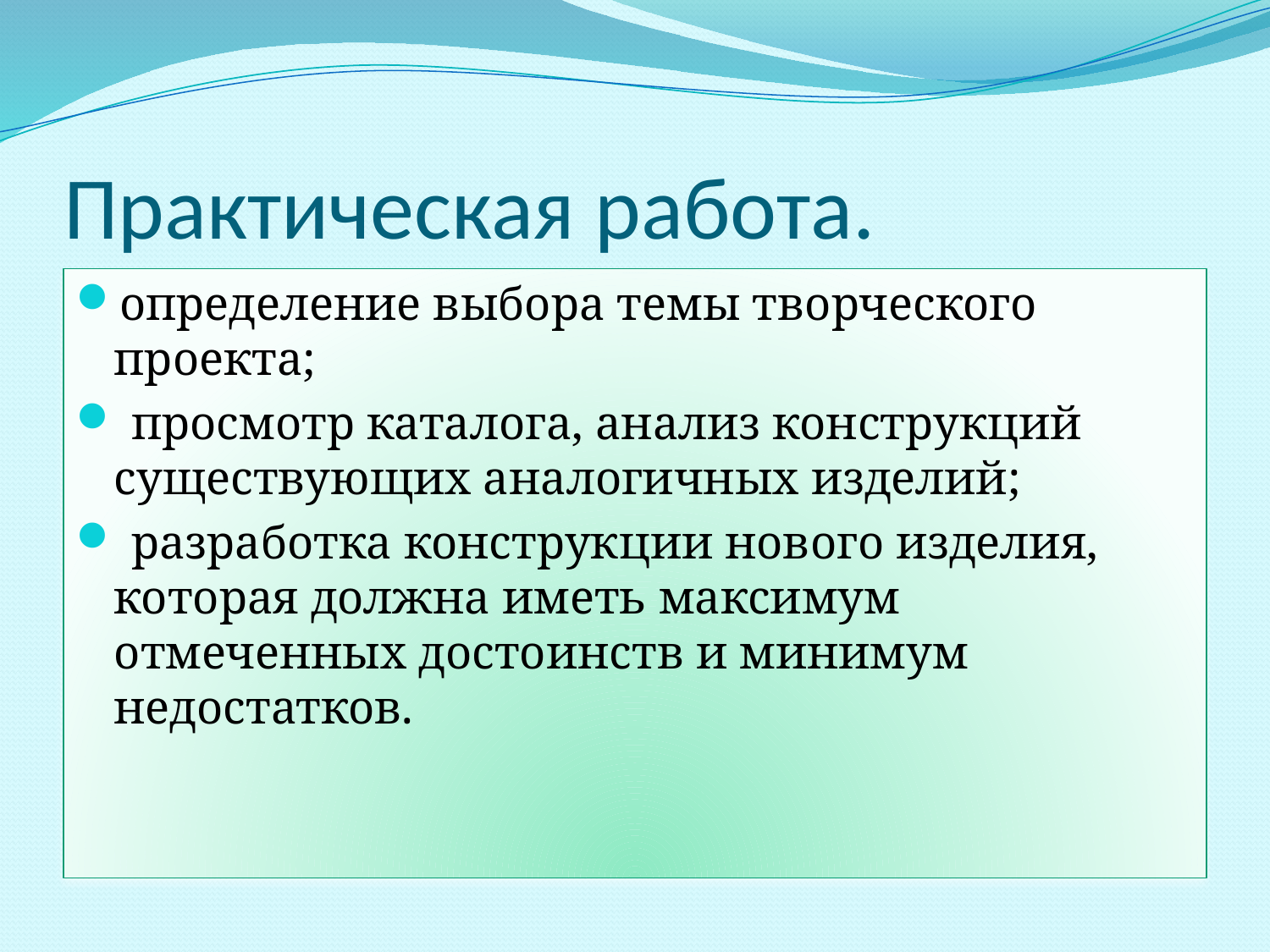

# Практическая работа.
определение выбора темы творческого проекта;
 просмотр каталога, анализ конструкций существующих аналогичных изделий;
 разработка конструкции нового изделия, которая должна иметь максимум отмеченных достоинств и минимум недостатков.